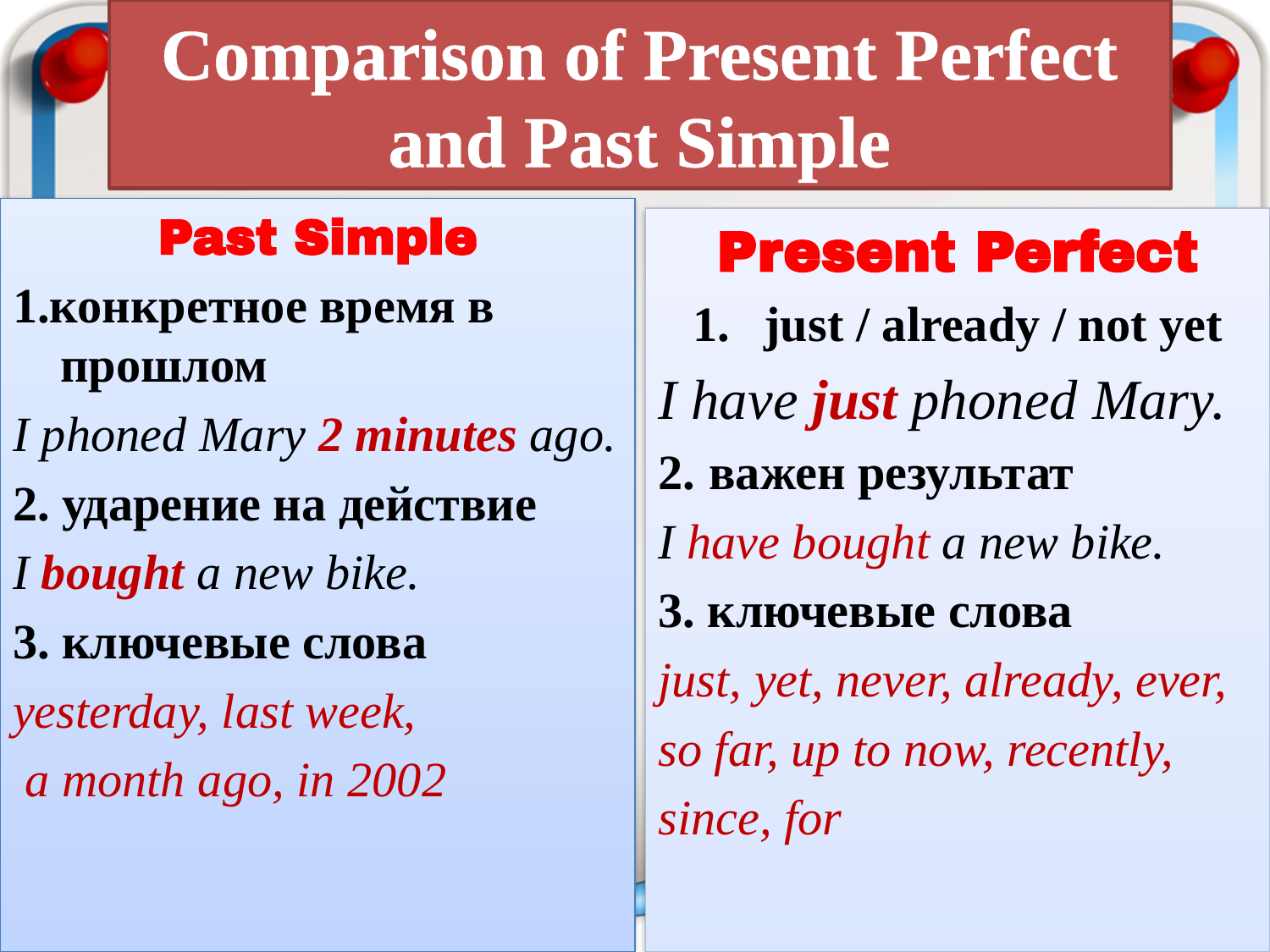

# Comparison of Present Perfect and Past Simple
Past Simple
1.конкретное время в прошлом
I phoned Mary 2 minutes ago.
2. ударение на действие
I bought a new bike.
3. ключевые слова
yesterday, last week,
 a month ago, in 2002
Present Perfect
just / already / not yet
I have just phoned Mary.
2. важен результат
I have bought a new bike.
3. ключевые слова
just, yet, never, already, ever,
so far, up to now, recently,
since, for